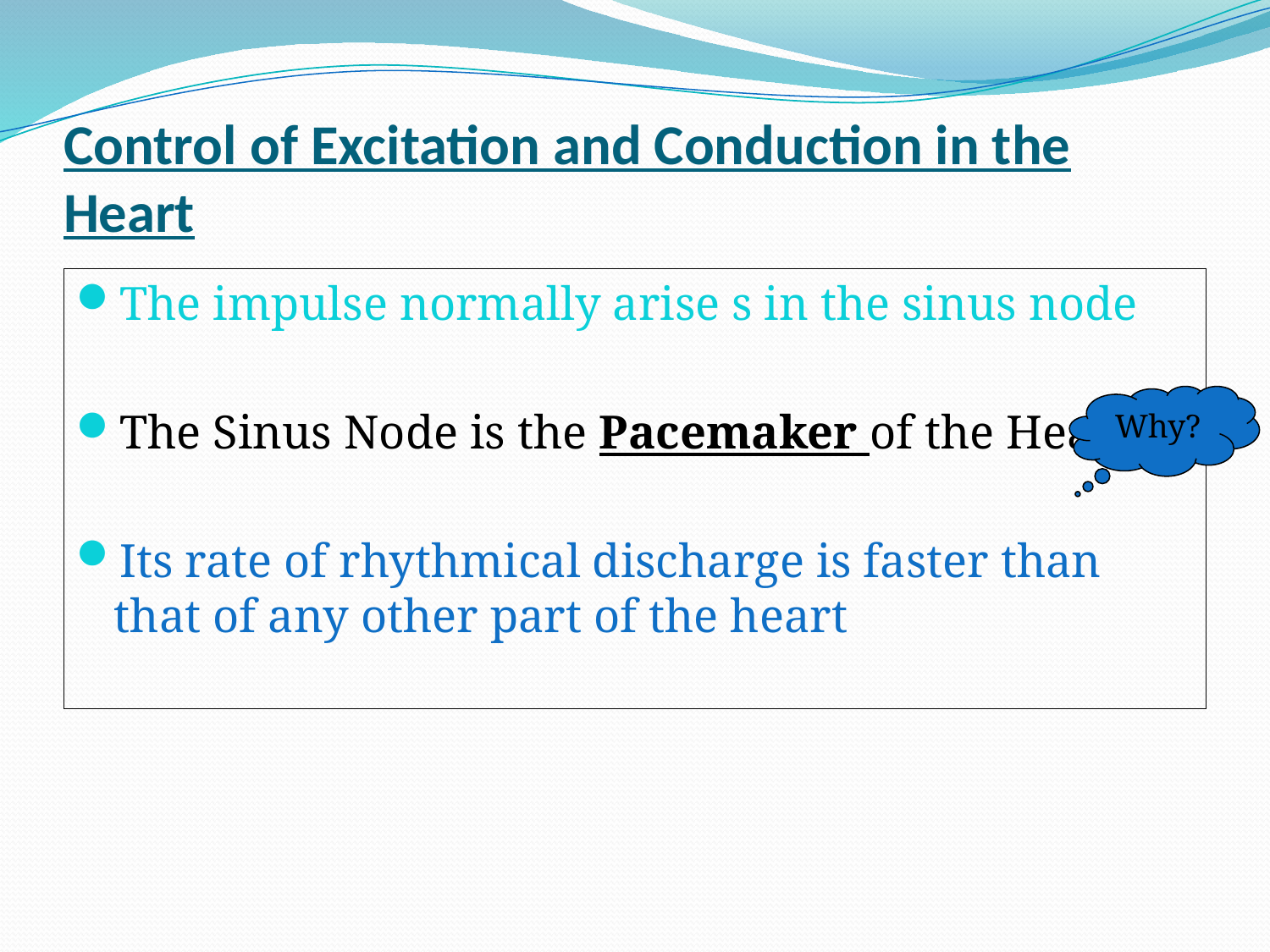

# Control of Excitation and Conduction in the Heart
The impulse normally arise s in the sinus node

The Sinus Node is the Pacemaker of the Heart

Its rate of rhythmical discharge is faster than that of any other part of the heart

Why?